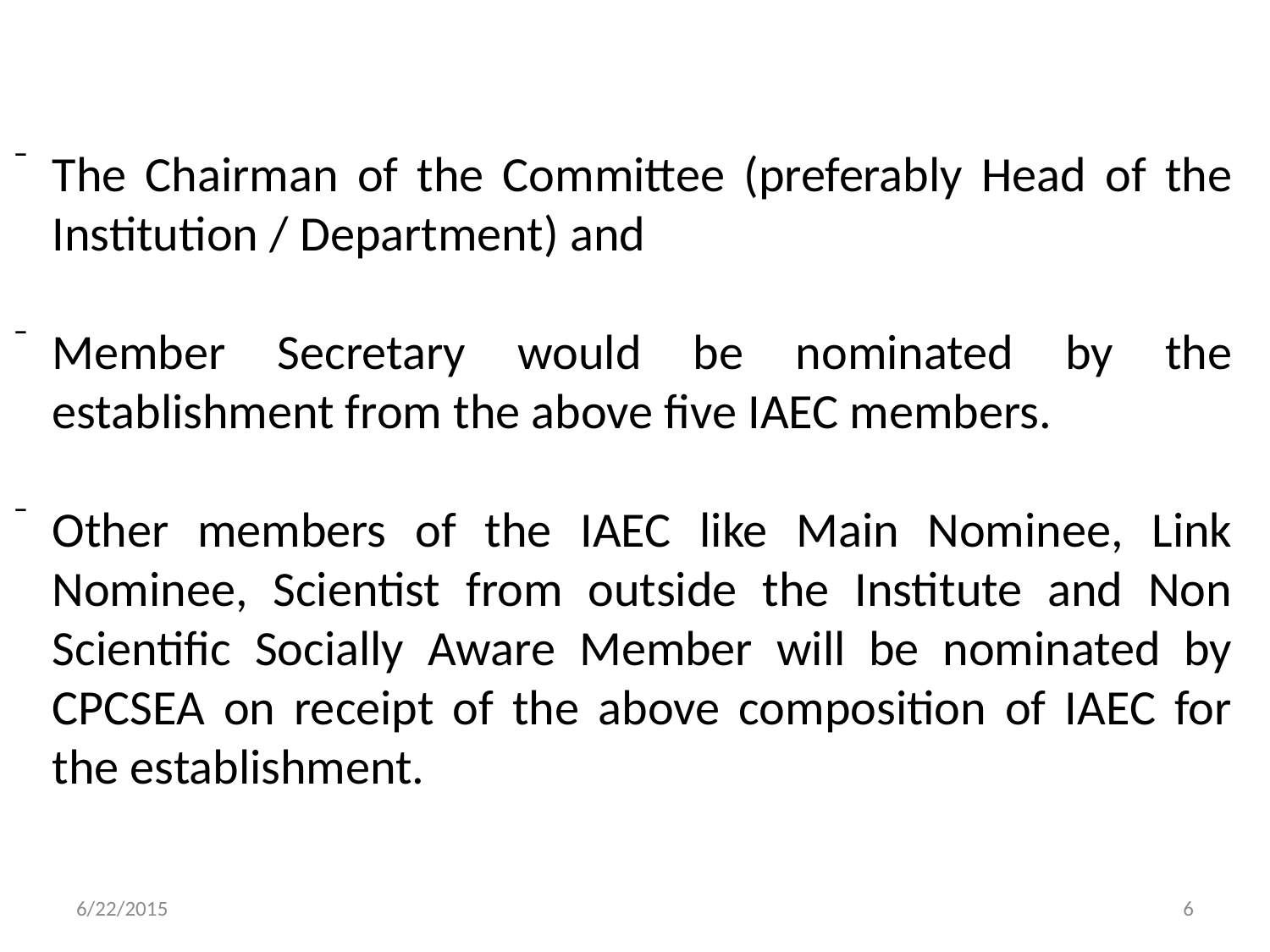

The Chairman of the Committee (preferably Head of the Institution / Department) and

Member Secretary would be nominated by the establishment from the above five IAEC members.

Other members of the IAEC like Main Nominee, Link Nominee, Scientist from outside the Institute and Non Scientific Socially Aware Member will be nominated by CPCSEA on receipt of the above composition of IAEC for the establishment.

6/22/2015
6